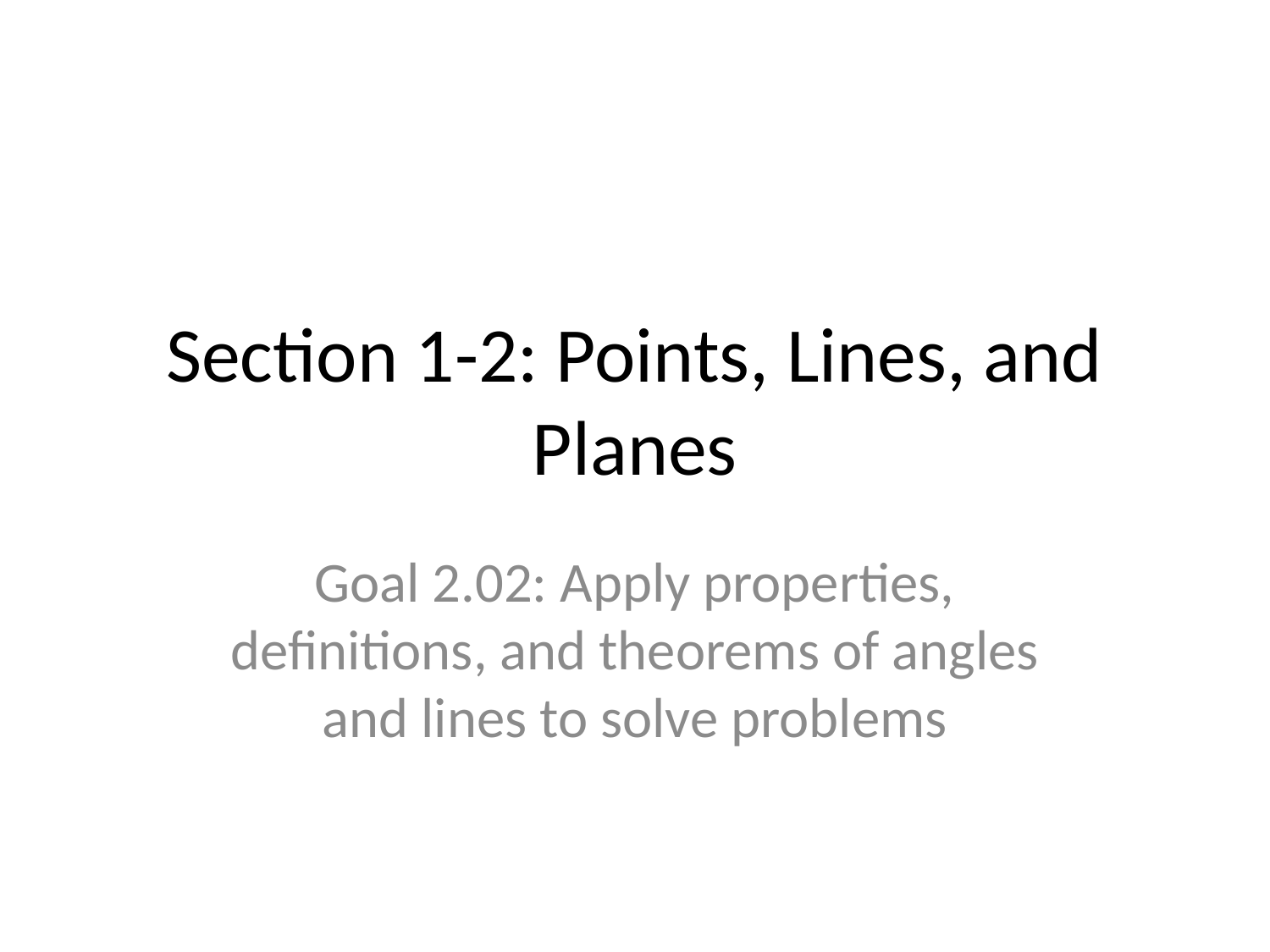

# Section 1-2: Points, Lines, and Planes
Goal 2.02: Apply properties, definitions, and theorems of angles and lines to solve problems